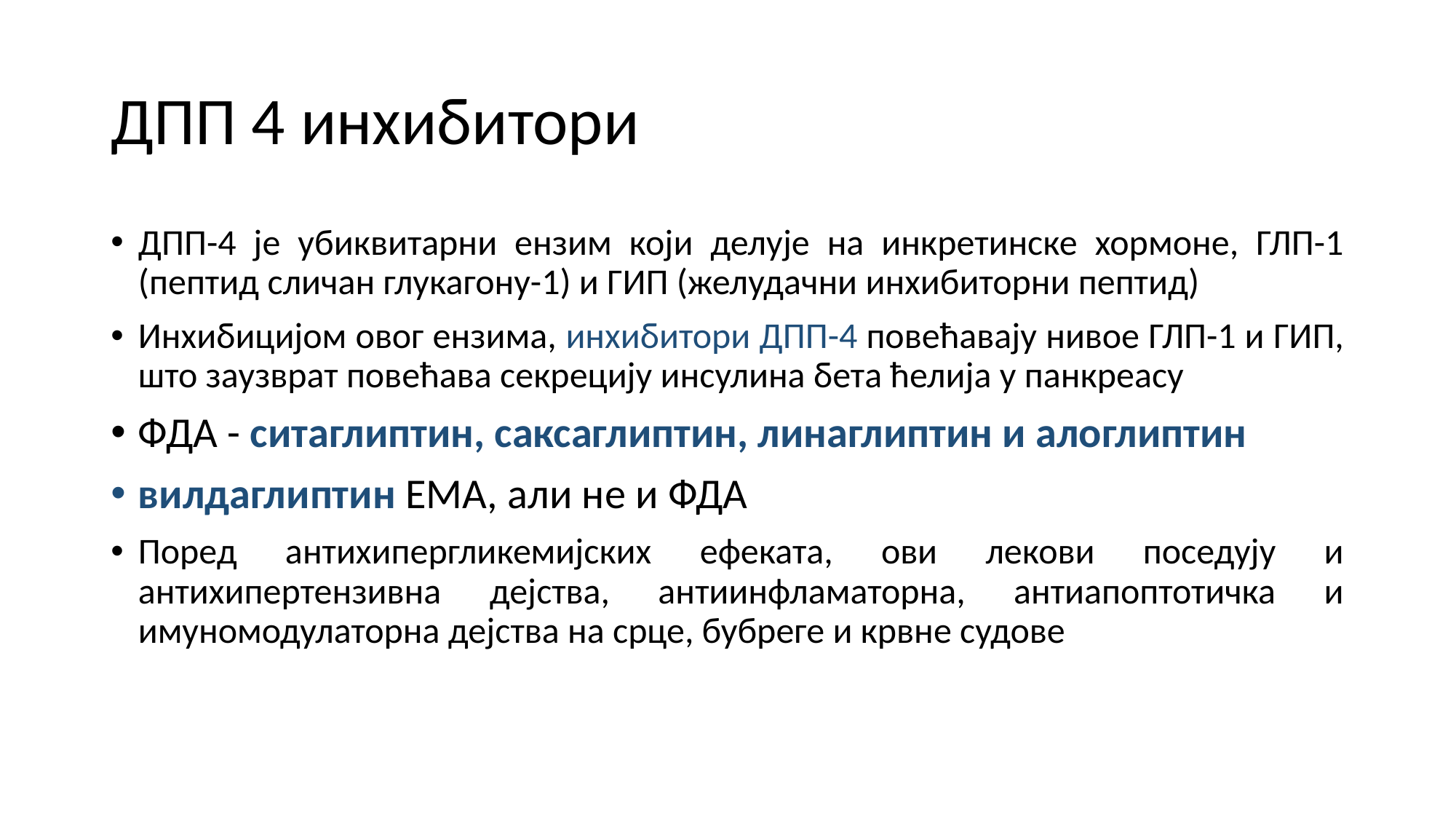

# ДПП 4 инхибитори
ДПП-4 је убиквитарни ензим који делује на инкретинске хормоне, ГЛП-1 (пептид сличан глукагону-1) и ГИП (желудачни инхибиторни пептид)
Инхибицијом овог ензима, инхибитори ДПП-4 повећавају нивое ГЛП-1 и ГИП, што заузврат повећава секрецију инсулина бета ћелија у панкреасу
ФДА - ситаглиптин, саксаглиптин, линаглиптин и алоглиптин
вилдаглиптин ЕМА, али не и ФДА
Поред антихипергликемијских ефеката, ови лекови поседују и антихипертензивна дејства, антиинфламаторна, антиапоптотичка и имуномодулаторна дејства на срце, бубреге и крвне судове